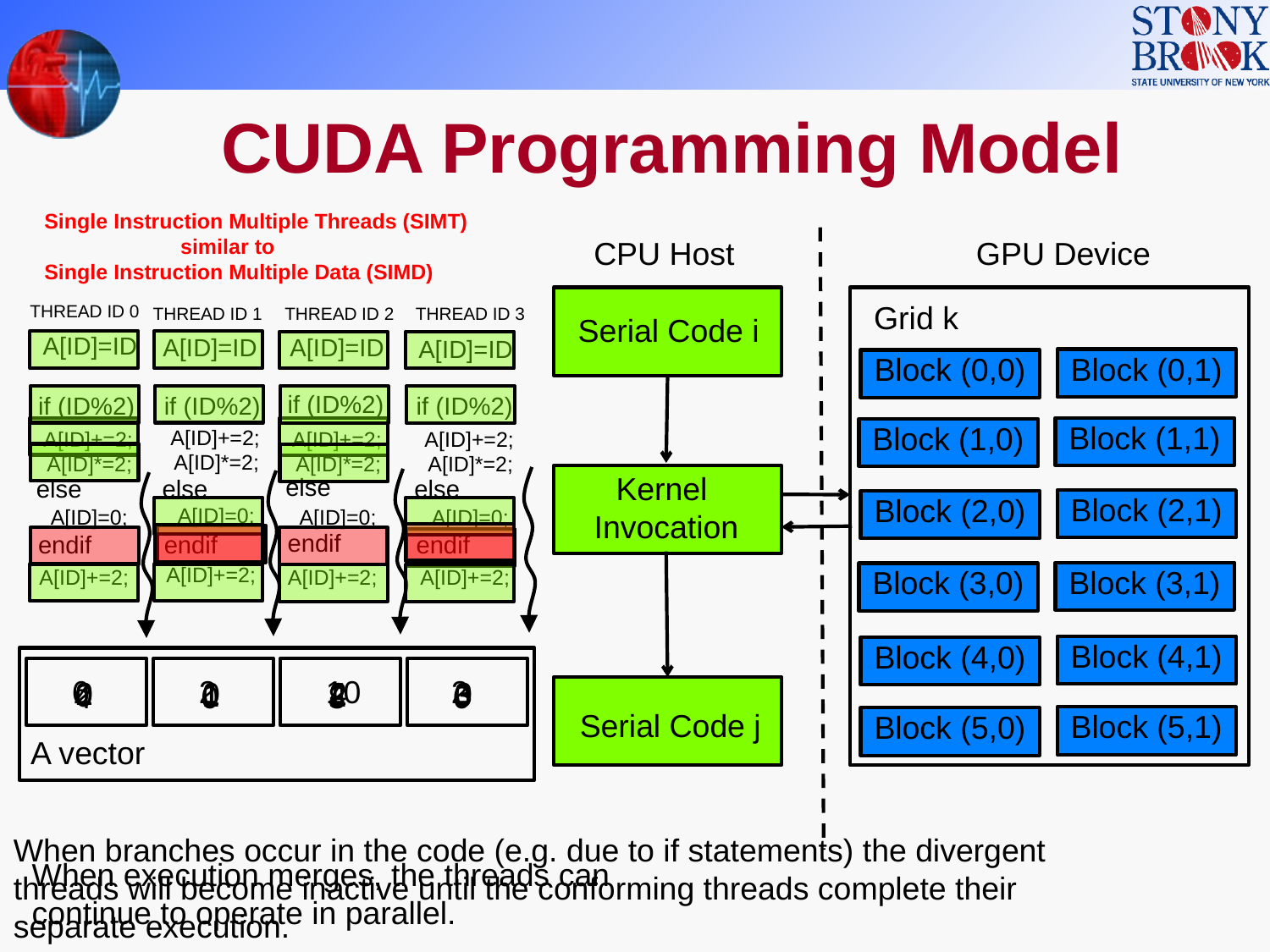

CUDA Programming Model
Single Instruction Multiple Threads (SIMT)
                       similar to
Single Instruction Multiple Data (SIMD)
THREAD ID 0
THREAD ID 1
THREAD ID 2
THREAD ID 3
A[ID]=ID
A[ID]=ID
A[ID]=ID
A[ID]=ID
if (ID%2)
if (ID%2)
if (ID%2)
if (ID%2)
 A[ID]+=2;
 A[ID]+=2;
 A[ID]+=2;
 A[ID]+=2;
 A[ID]*=2;
 A[ID]*=2;
 A[ID]*=2;
 A[ID]*=2;
else
else
else
else

 A[ID]=0;
 A[ID]=0;
 A[ID]=0;
 A[ID]=0;
endif
endif
endif
endif
A[ID]+=2;
A[ID]+=2;
A[ID]+=2;
A[ID]+=2;

A vector
CPU Host
GPU Device

Grid k
Serial Code i

0
1
2
3
Block (0,1)
Block (0,0)

0
1
2
3
Block (1,1)
Block (1,0)

2
0
4
0

4
0
8
0
When branches occur in the code (e.g. due to if statements) the divergent
threads will become inactive until the conforming threads complete their
separate execution.
Kernel
Invocation

Block (2,1)
Block (2,0)

Block (3,1)
Block (3,0)

6
2
10
2
When execution merges, the threads can continue to operate in parallel.
Block (4,1)
Block (4,0)

Serial Code j
Block (5,1)
Block (5,0)